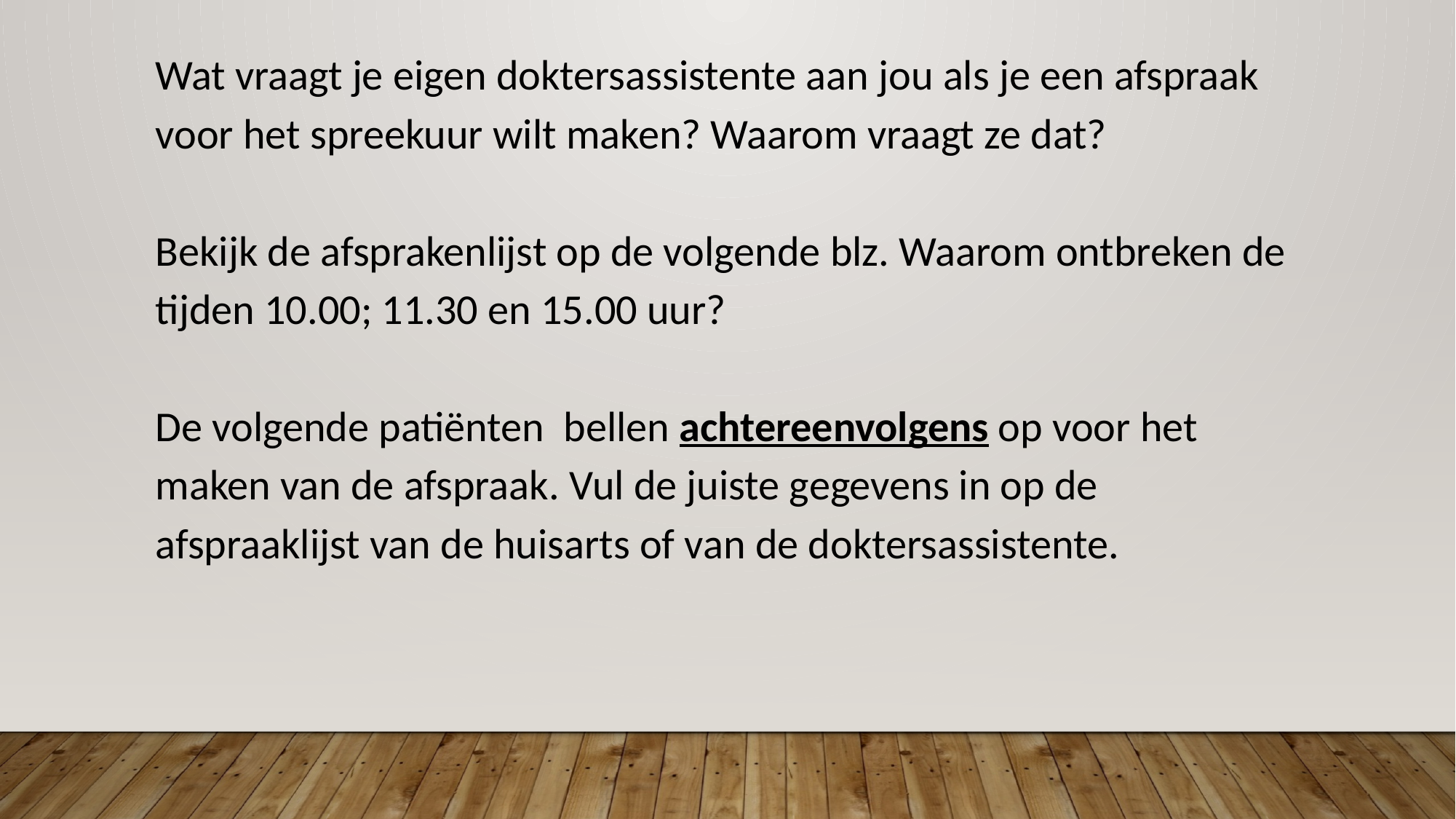

Wat vraagt je eigen doktersassistente aan jou als je een afspraak voor het spreekuur wilt maken? Waarom vraagt ze dat?

Bekijk de afsprakenlijst op de volgende blz. Waarom ontbreken de tijden 10.00; 11.30 en 15.00 uur?

De volgende patiënten  bellen achtereenvolgens op voor het maken van de afspraak. Vul de juiste gegevens in op de afspraaklijst van de huisarts of van de doktersassistente.